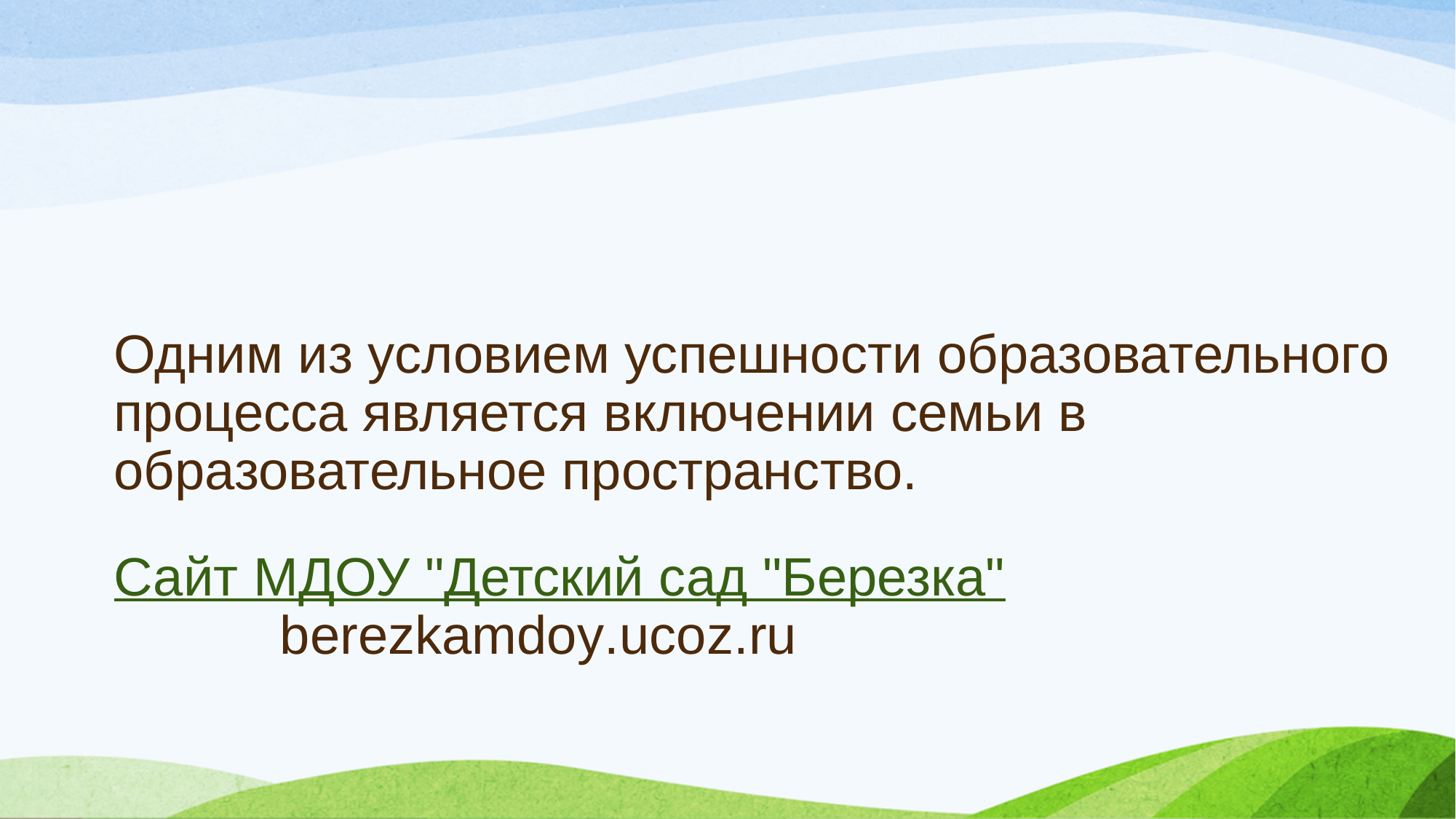

# Одним из условием успешности образовательного процесса является включении семьи в образовательное пространство. Сайт МДОУ "Детский сад "Березка" berezkamdoy.ucoz.ru